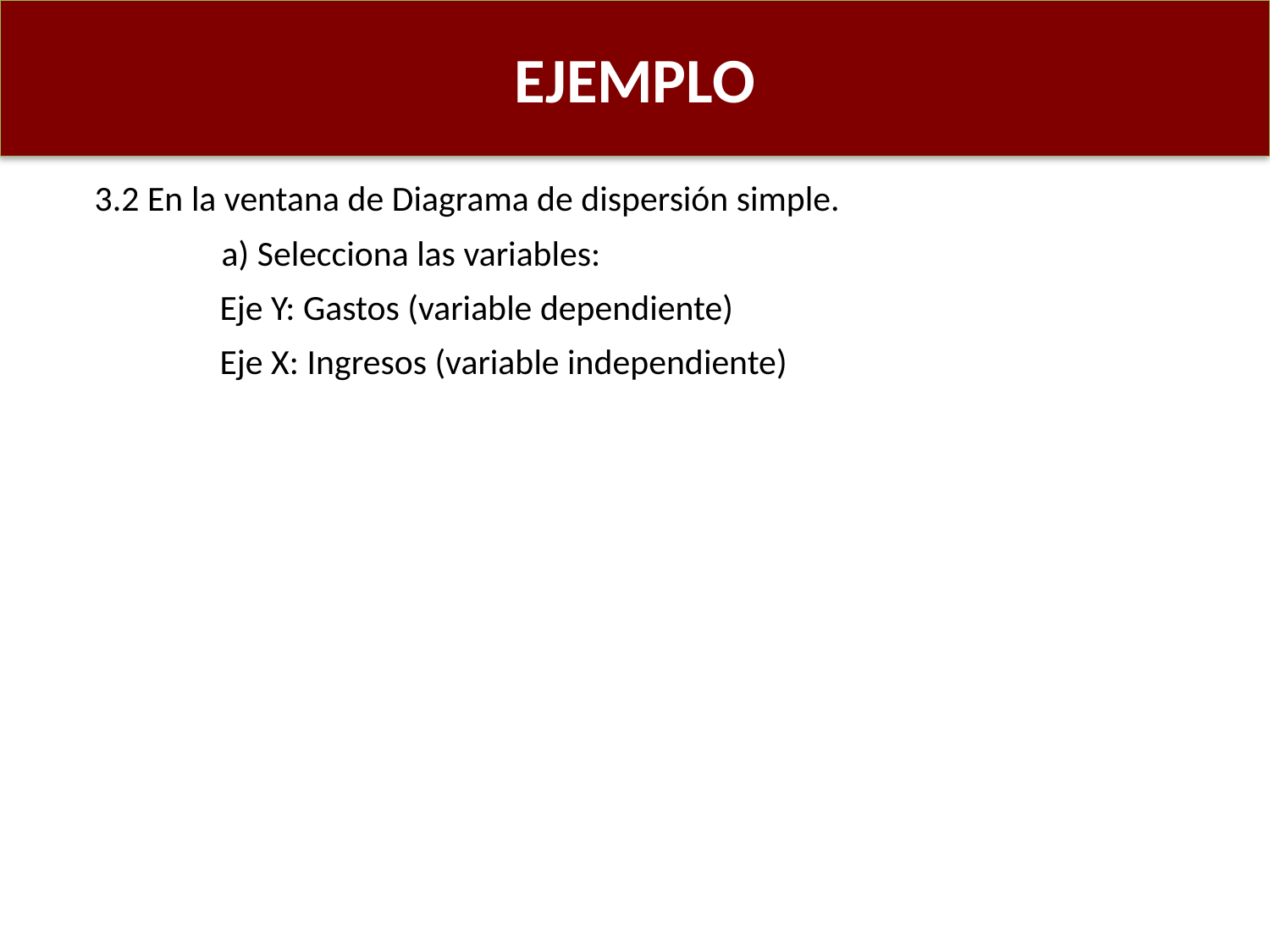

EJEMPLO

3.2 En la ventana de Diagrama de dispersión simple.
	a) Selecciona las variables:
Eje Y: Gastos (variable dependiente)
Eje X: Ingresos (variable independiente)